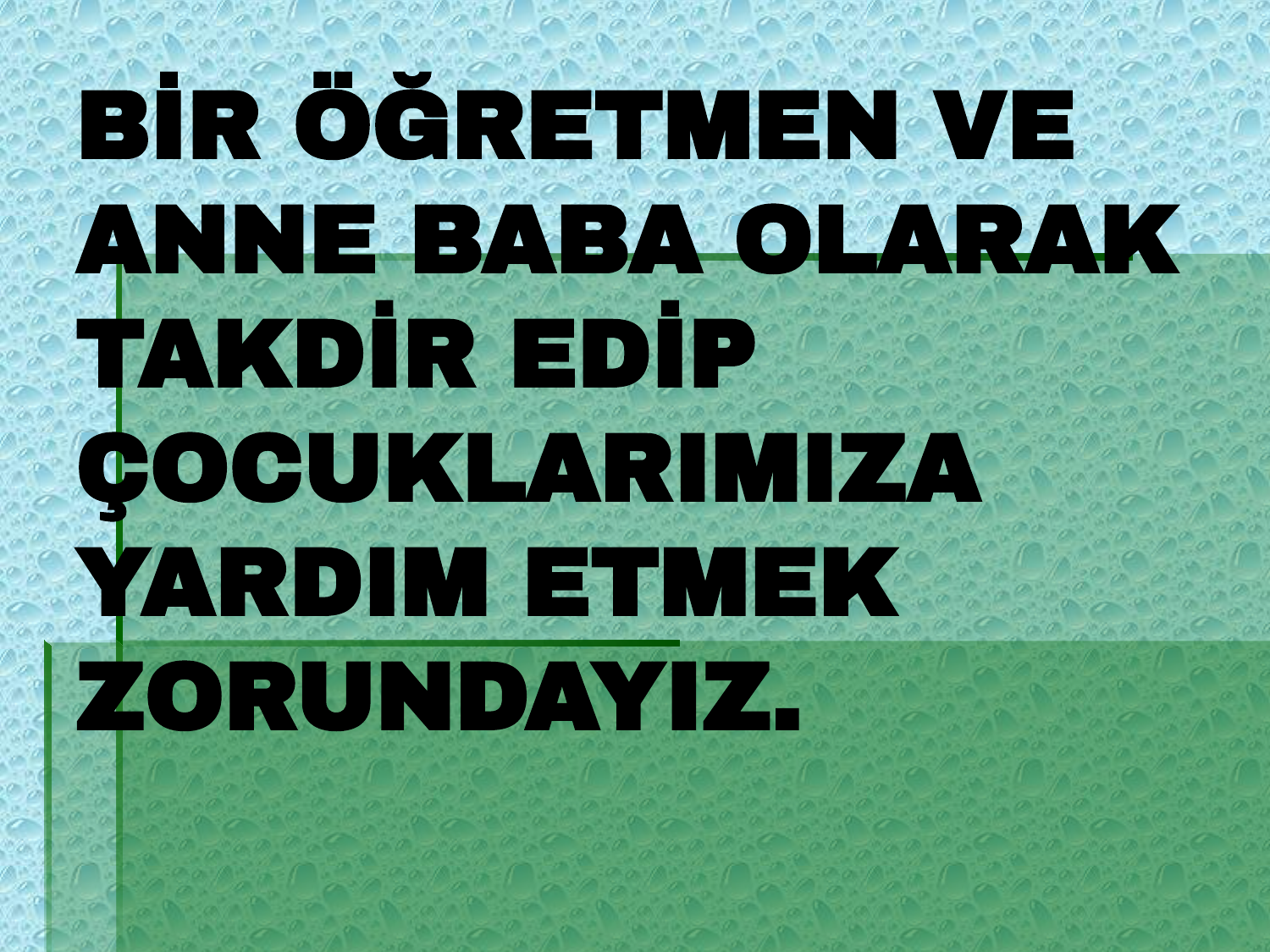

# BİR ÖĞRETMEN VE ANNE BABA OLARAK TAKDİR EDİP ÇOCUKLARIMIZA YARDIM ETMEK ZORUNDAYIZ.